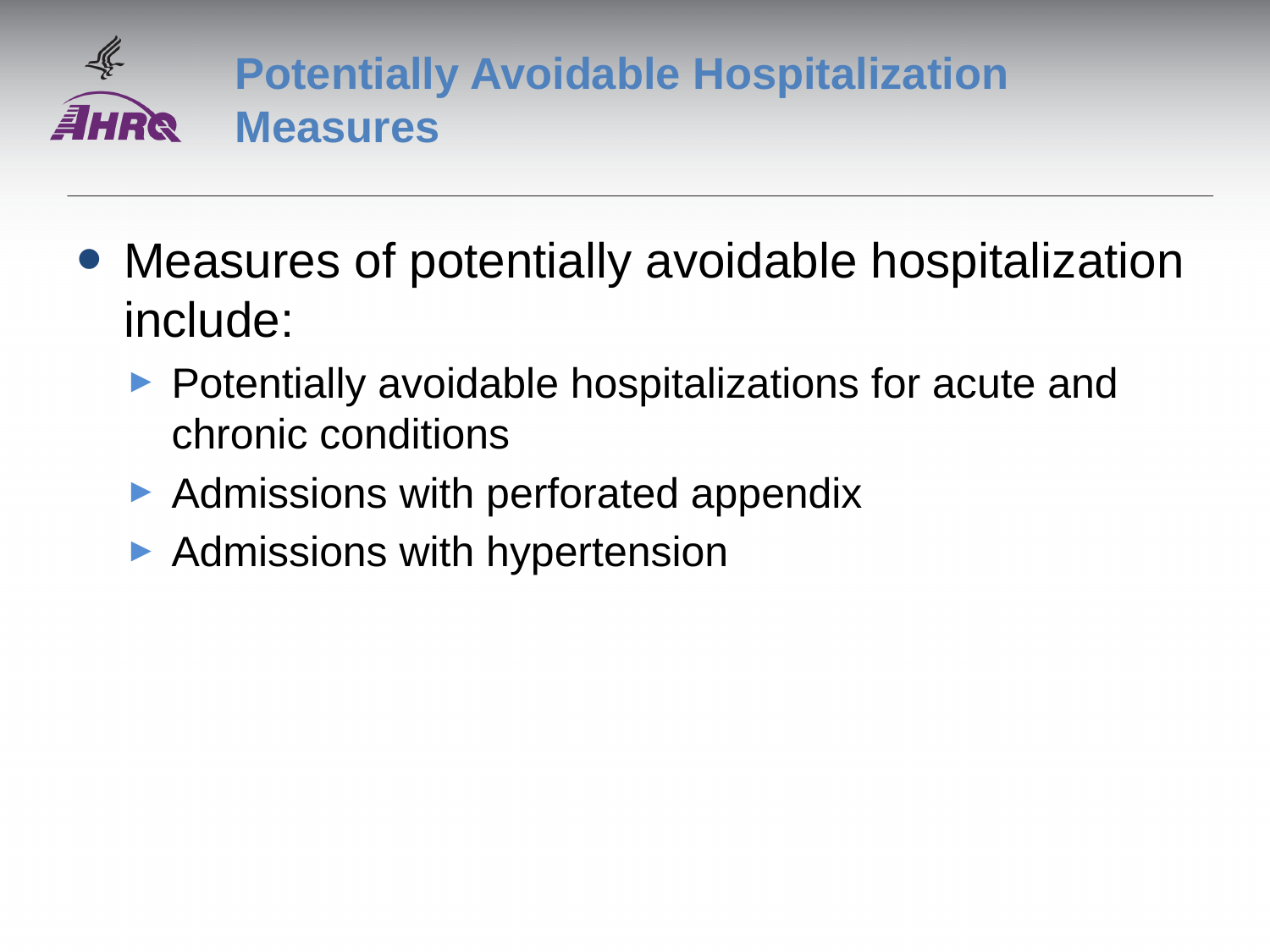

# Potentially Avoidable Hospitalization Measures
Measures of potentially avoidable hospitalization include:
Potentially avoidable hospitalizations for acute and chronic conditions
Admissions with perforated appendix
Admissions with hypertension